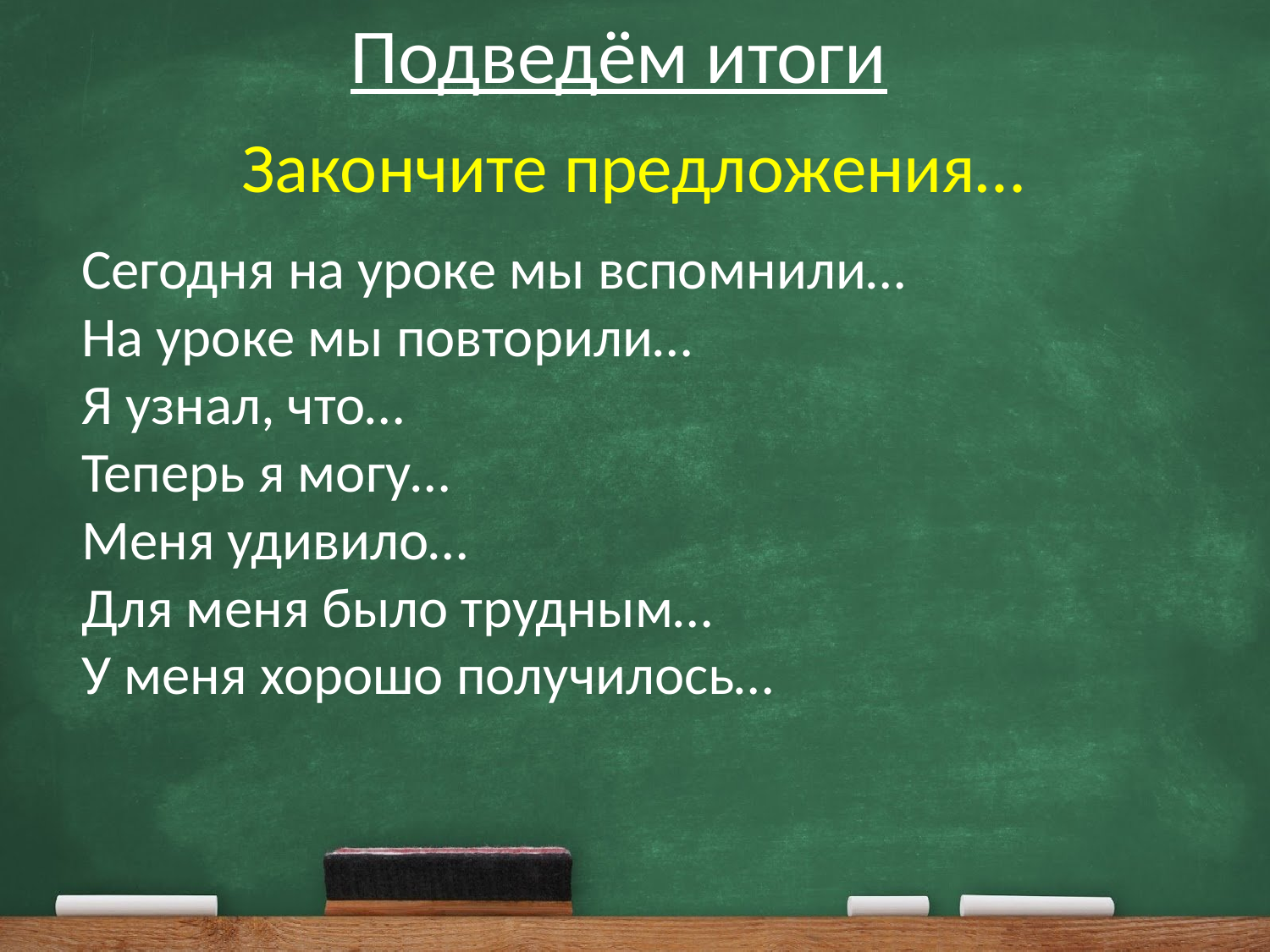

Подведём итоги
Закончите предложения…
Сегодня на уроке мы вспомнили…
На уроке мы повторили…
Я узнал, что…
Теперь я могу…
Меня удивило…
Для меня было трудным…
У меня хорошо получилось…